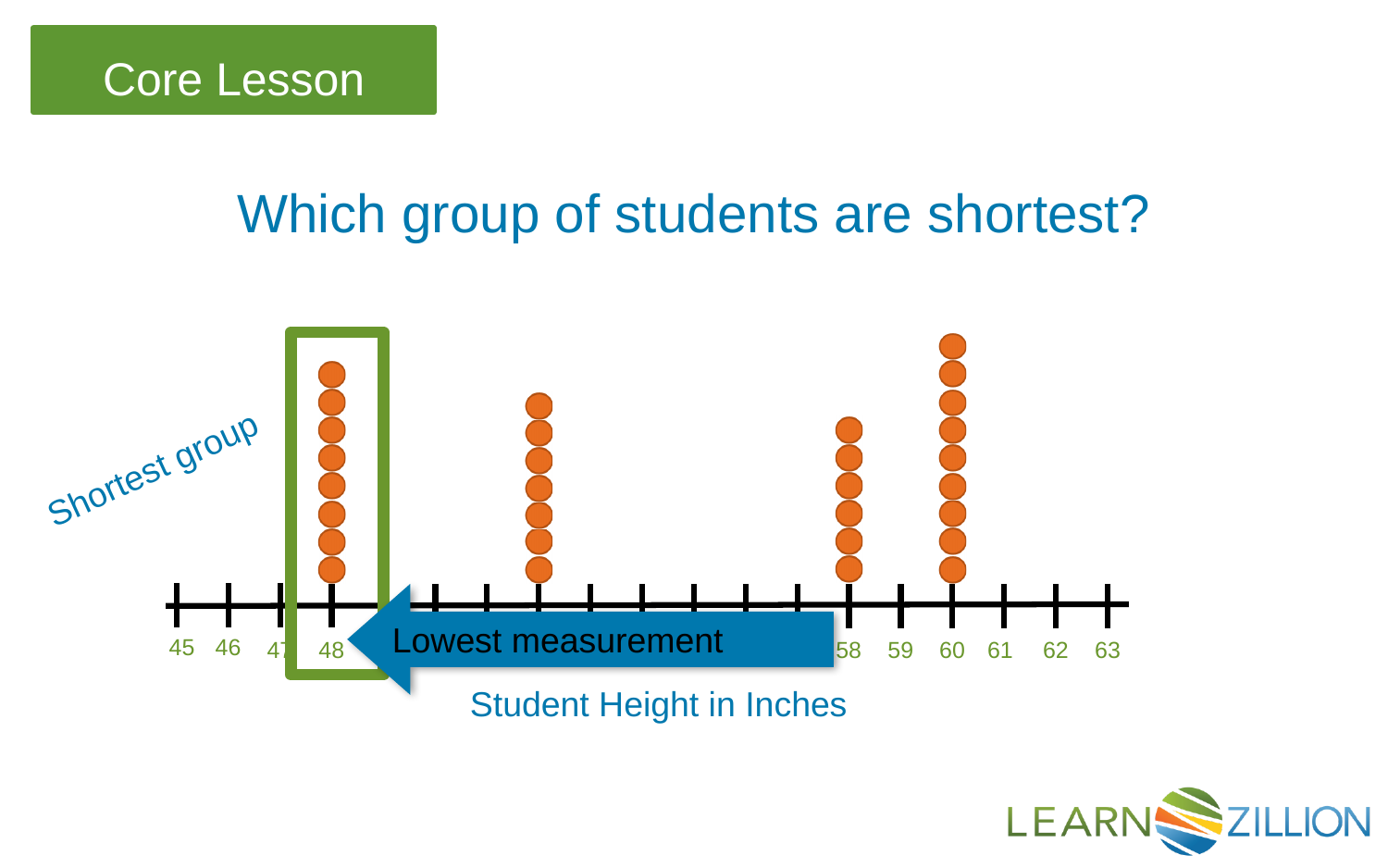

Which group of students are shortest?

Shortest group

46
45
52
47
48
49
50
51
53
54
55
56
57
58
59
60
61
62
63
Lowest measurement
Student Height in Inches